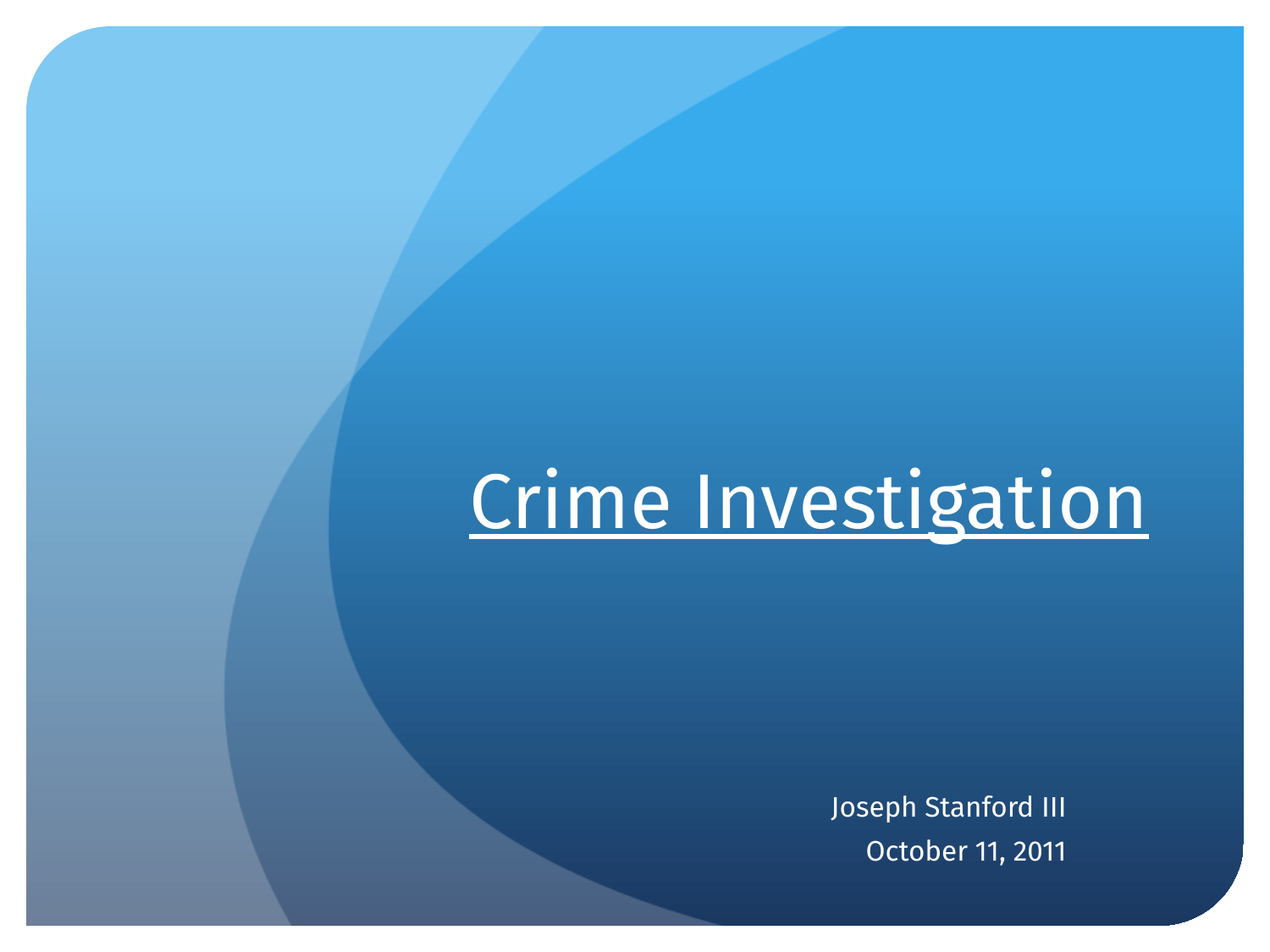

# Crime Investigation
Joseph Stanford III
October 11, 2011